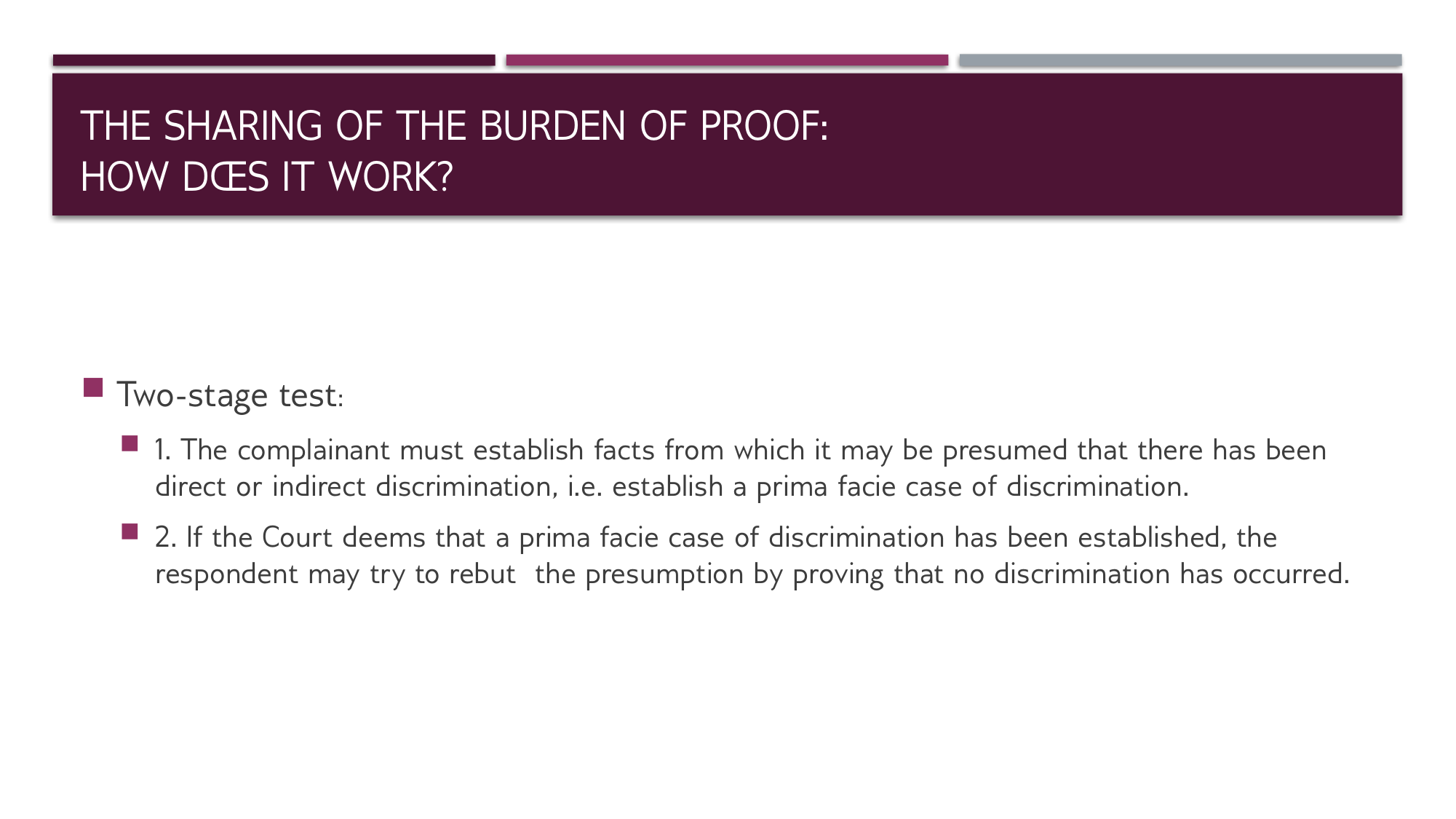

# The sharing of the burden of proof: how does it work?
Two-stage test:
1. The complainant must establish facts from which it may be presumed that there has been direct or indirect discrimination, i.e. establish a prima facie case of discrimination.
2. If the Court deems that a prima facie case of discrimination has been established, the respondent may try to rebut  the presumption by proving that no discrimination has occurred.